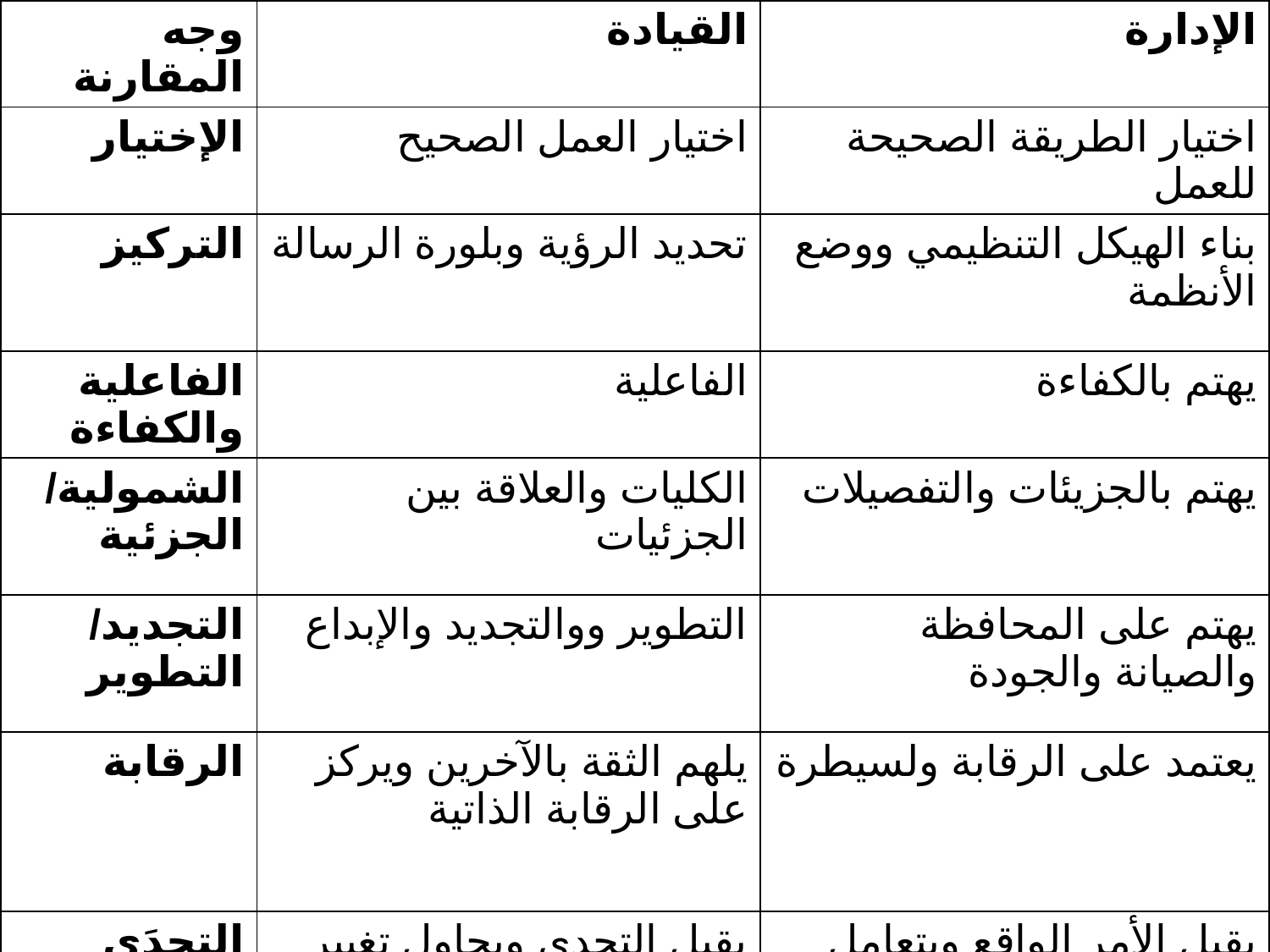

| وجه المقارنة | القيادة | الإدارة |
| --- | --- | --- |
| الإختيار | اختيار العمل الصحيح | اختيار الطريقة الصحيحة للعمل |
| التركيز | تحديد الرؤية وبلورة الرسالة | بناء الهيكل التنظيمي ووضع الأنظمة |
| الفاعلية والكفاءة | الفاعلية | يهتم بالكفاءة |
| الشمولية/الجزئية | الكليات والعلاقة بين الجزئيات | يهتم بالجزيئات والتفصيلات |
| التجديد/التطوير | التطوير ووالتجديد والإبداع | يهتم على المحافظة والصيانة والجودة |
| الرقابة | يلهم الثقة بالآخرين ويركز على الرقابة الذاتية | يعتمد على الرقابة ولسيطرة |
| التحدَي | يقبل التحدي ويحاول تغيير الواقع | يقبل الأمر الواقع ويتعامل معه |